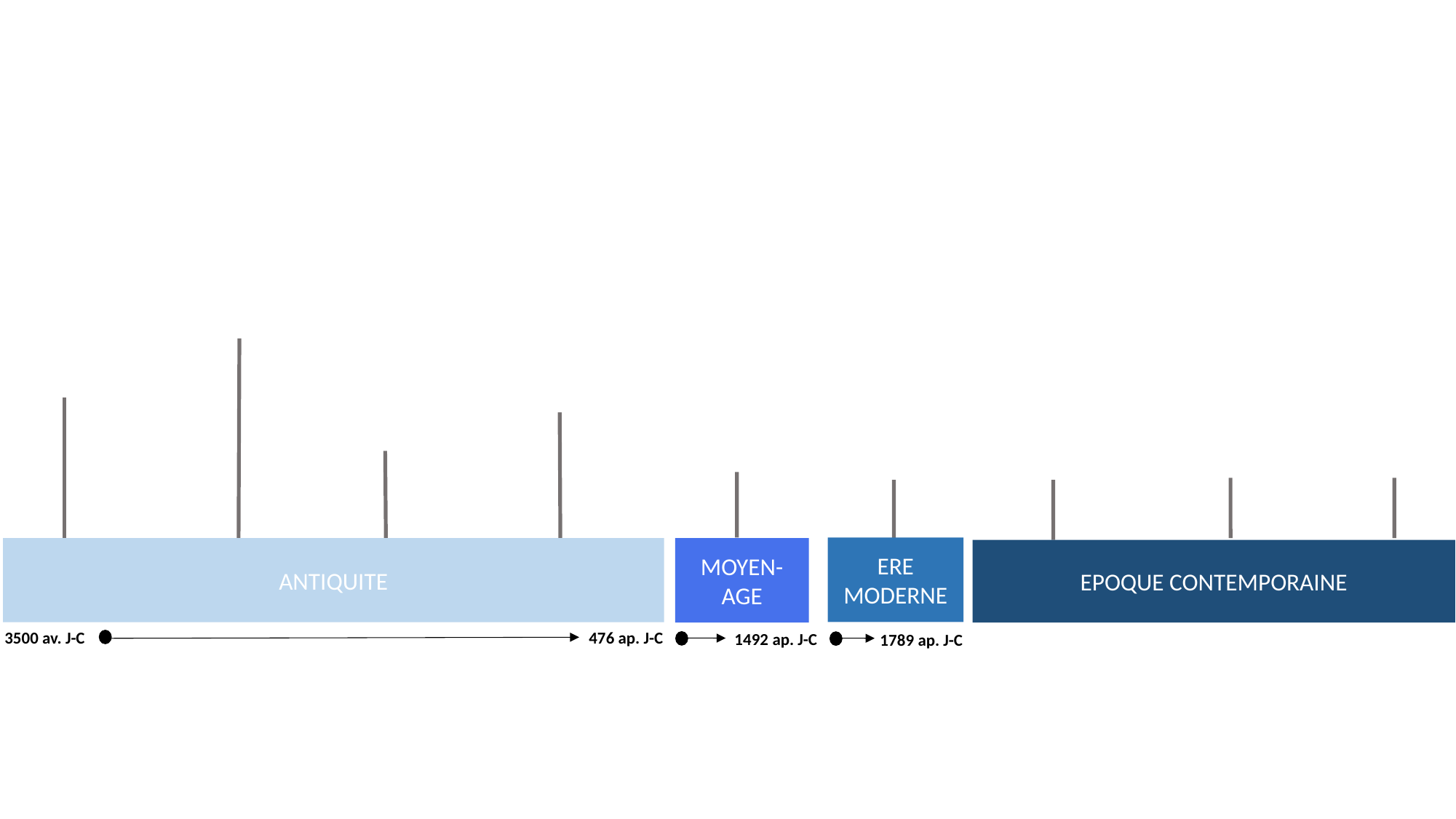

ERE MODERNE
ANTIQUITE
MOYEN-AGE
EPOQUE CONTEMPORAINE
3500 av. J-C
476 ap. J-C
1492 ap. J-C
1789 ap. J-C